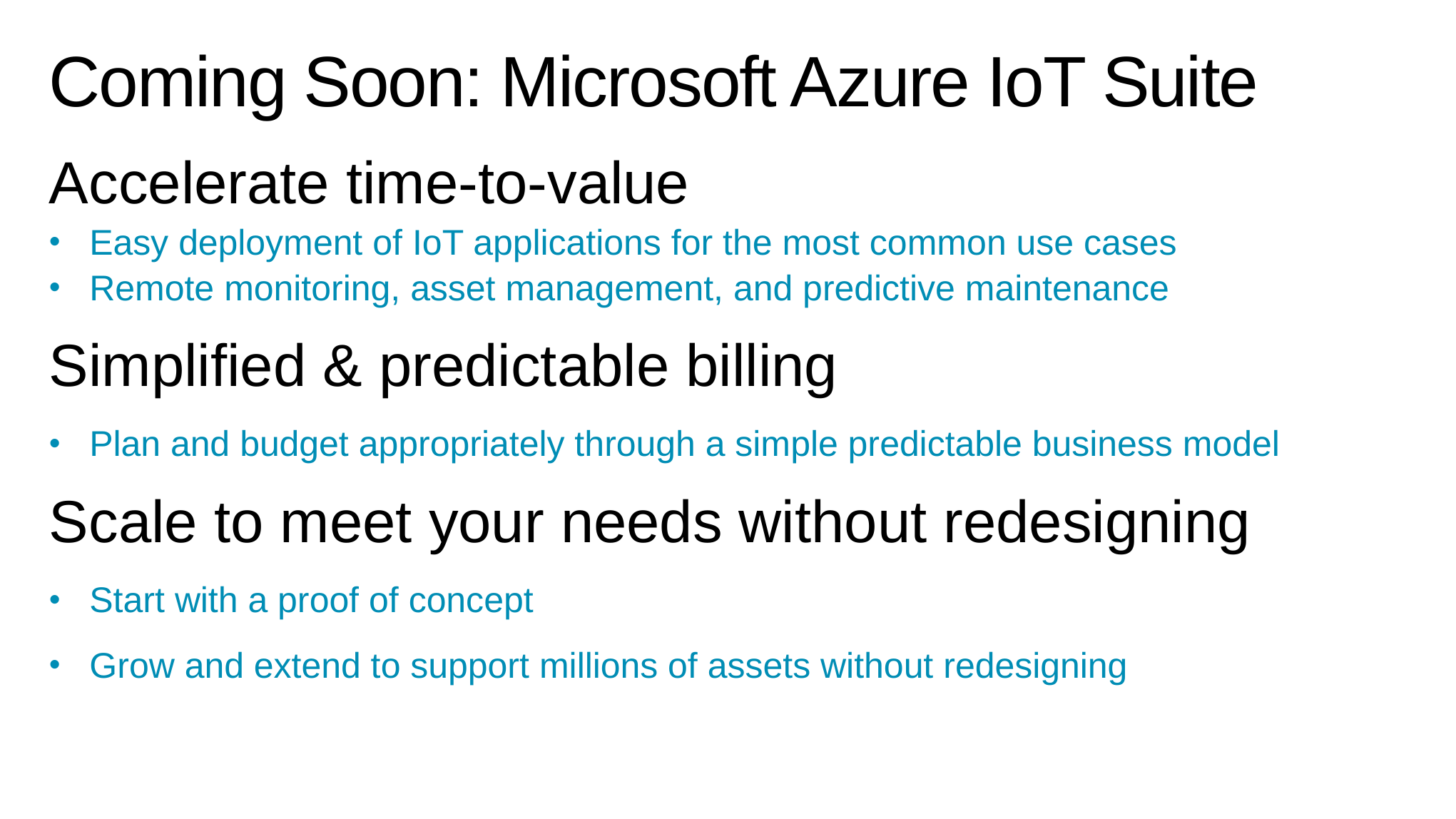

# Coming Soon: Microsoft Azure IoT Suite
Accelerate time-to-value
Easy deployment of IoT applications for the most common use cases
Remote monitoring, asset management, and predictive maintenance
Simplified & predictable billing
Plan and budget appropriately through a simple predictable business model
Scale to meet your needs without redesigning
Start with a proof of concept
Grow and extend to support millions of assets without redesigning